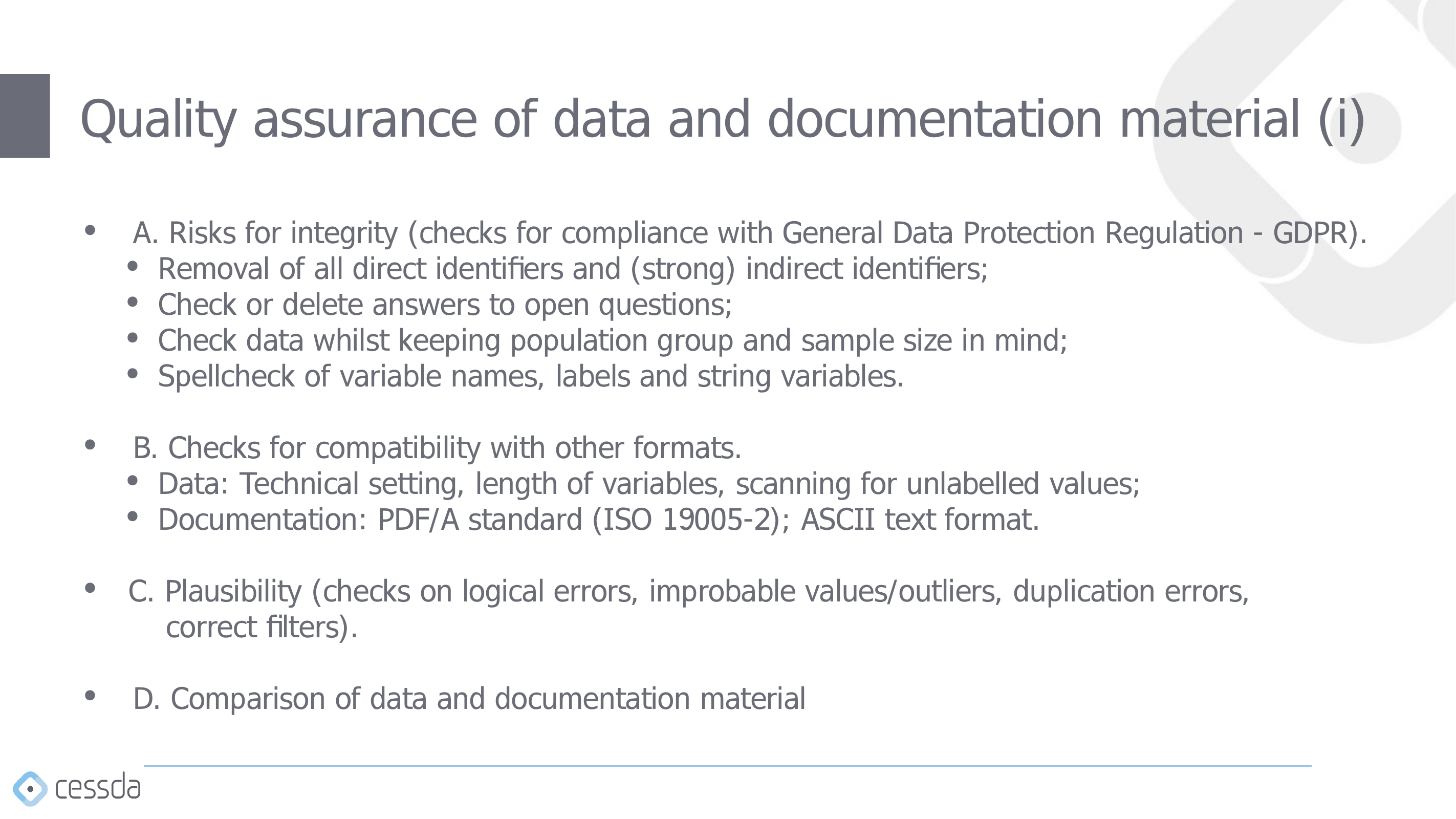

# Quality assurance of data and documentation material (i)
A. Risks for integrity (checks for compliance with General Data Protection Regulation - GDPR).
Removal of all direct identifiers and (strong) indirect identifiers;
Check or delete answers to open questions;
Check data whilst keeping population group and sample size in mind;
Spellcheck of variable names, labels and string variables.

B. Checks for compatibility with other formats.
Data: Technical setting, length of variables, scanning for unlabelled values;
Documentation: PDF/A standard (ISO 19005-2); ASCII text format.

C. Plausibility (checks on logical errors, improbable values/outliers, duplication errors,
    correct filters).

D. Comparison of data and documentation material